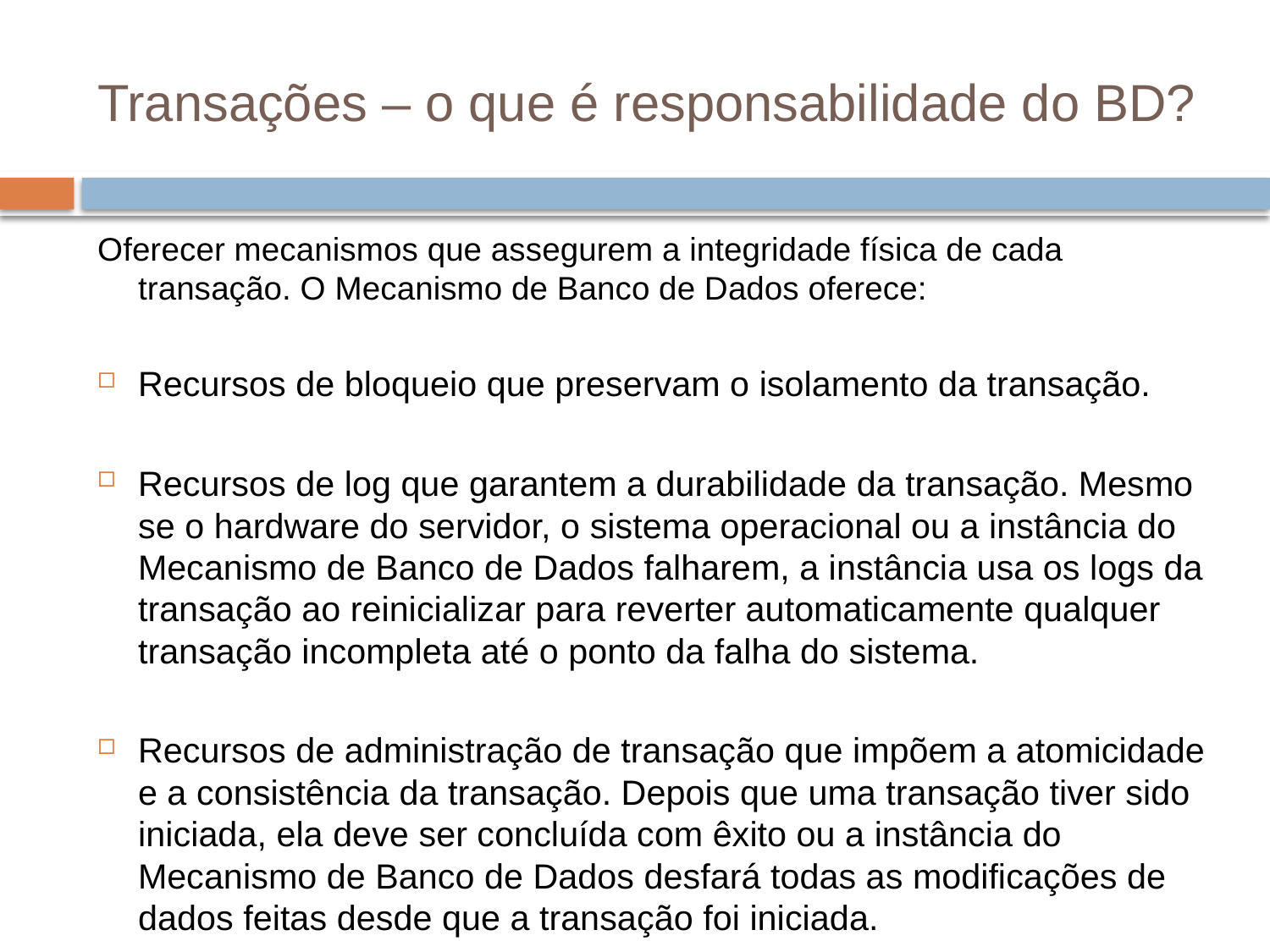

# Transações – o que é responsabilidade do BD?
Oferecer mecanismos que assegurem a integridade física de cada transação. O Mecanismo de Banco de Dados oferece:

Recursos de bloqueio que preservam o isolamento da transação.

Recursos de log que garantem a durabilidade da transação. Mesmo se o hardware do servidor, o sistema operacional ou a instância do Mecanismo de Banco de Dados falharem, a instância usa os logs da transação ao reinicializar para reverter automaticamente qualquer transação incompleta até o ponto da falha do sistema.

Recursos de administração de transação que impõem a atomicidade e a consistência da transação. Depois que uma transação tiver sido iniciada, ela deve ser concluída com êxito ou a instância do Mecanismo de Banco de Dados desfará todas as modificações de dados feitas desde que a transação foi iniciada.